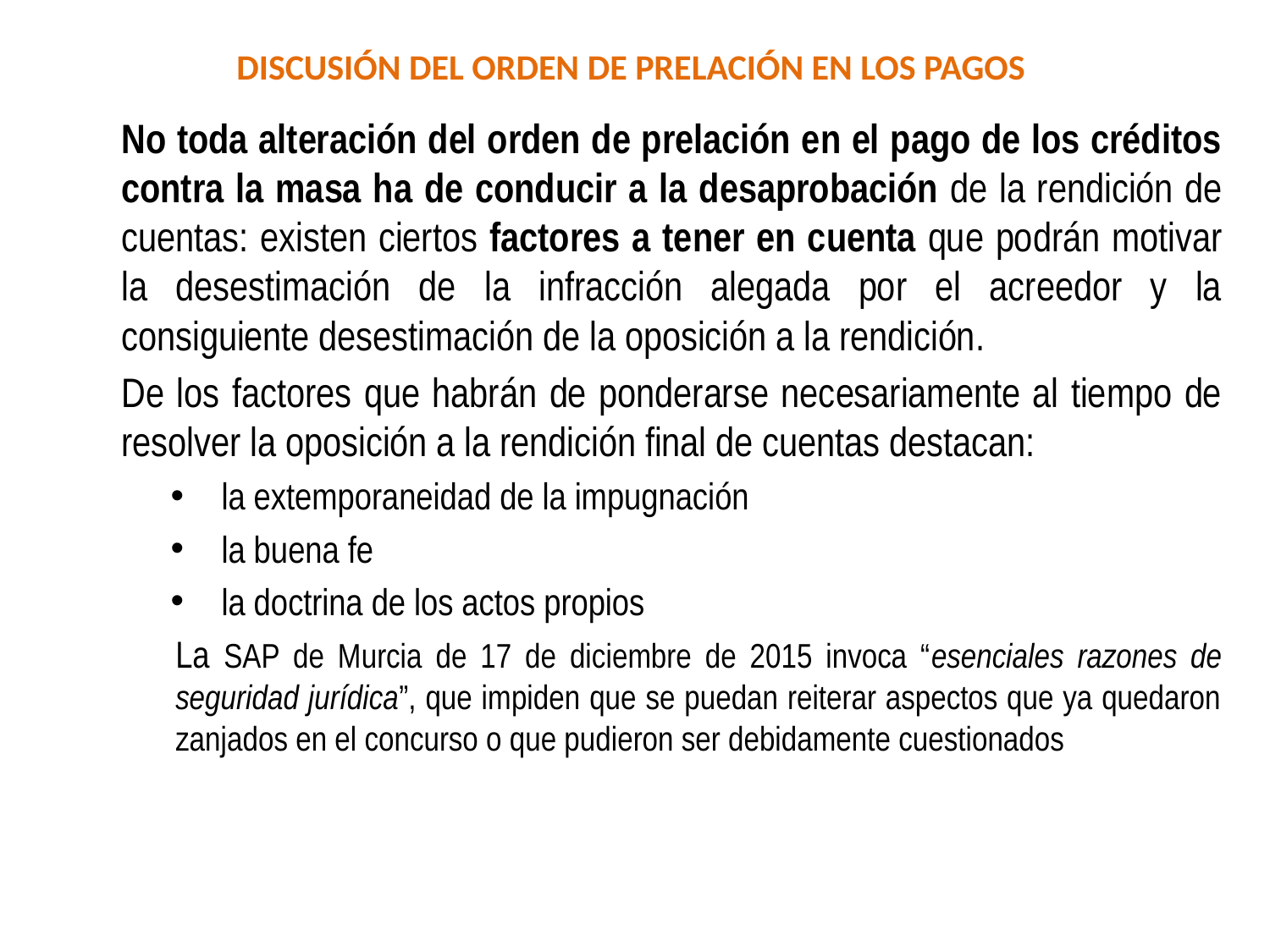

# DISCUSIÓN DEL ORDEN DE PRELACIÓN EN LOS PAGOS
No toda alteración del orden de prelación en el pago de los créditos contra la masa ha de conducir a la desaprobación de la rendición de cuentas: existen ciertos factores a tener en cuenta que podrán motivar la desestimación de la infracción alegada por el acreedor y la consiguiente desestimación de la oposición a la rendición.
	De los factores que habrán de ponderarse necesariamente al tiempo de resolver la oposición a la rendición final de cuentas destacan:
la extemporaneidad de la impugnación
la buena fe
la doctrina de los actos propios
La SAP de Murcia de 17 de diciembre de 2015 invoca “esenciales razones de seguridad jurídica”, que impiden que se puedan reiterar aspectos que ya quedaron zanjados en el concurso o que pudieron ser debidamente cuestionados